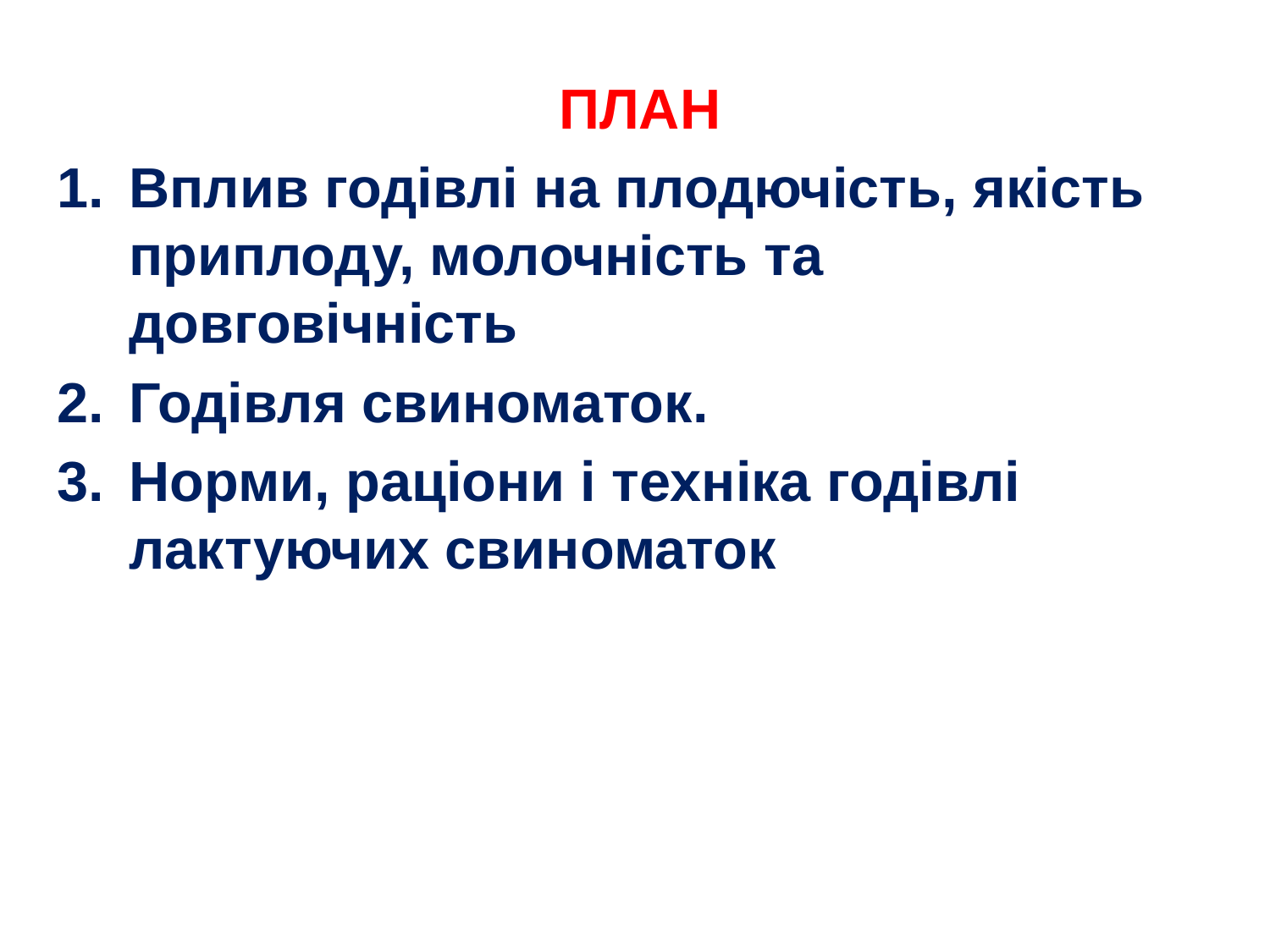

ПЛАН
Вплив годівлі на плодючість, якість приплоду, молочність та довговічність
Годівля свиноматок.
Норми, раціони і техніка годівлі лактуючих свиноматок